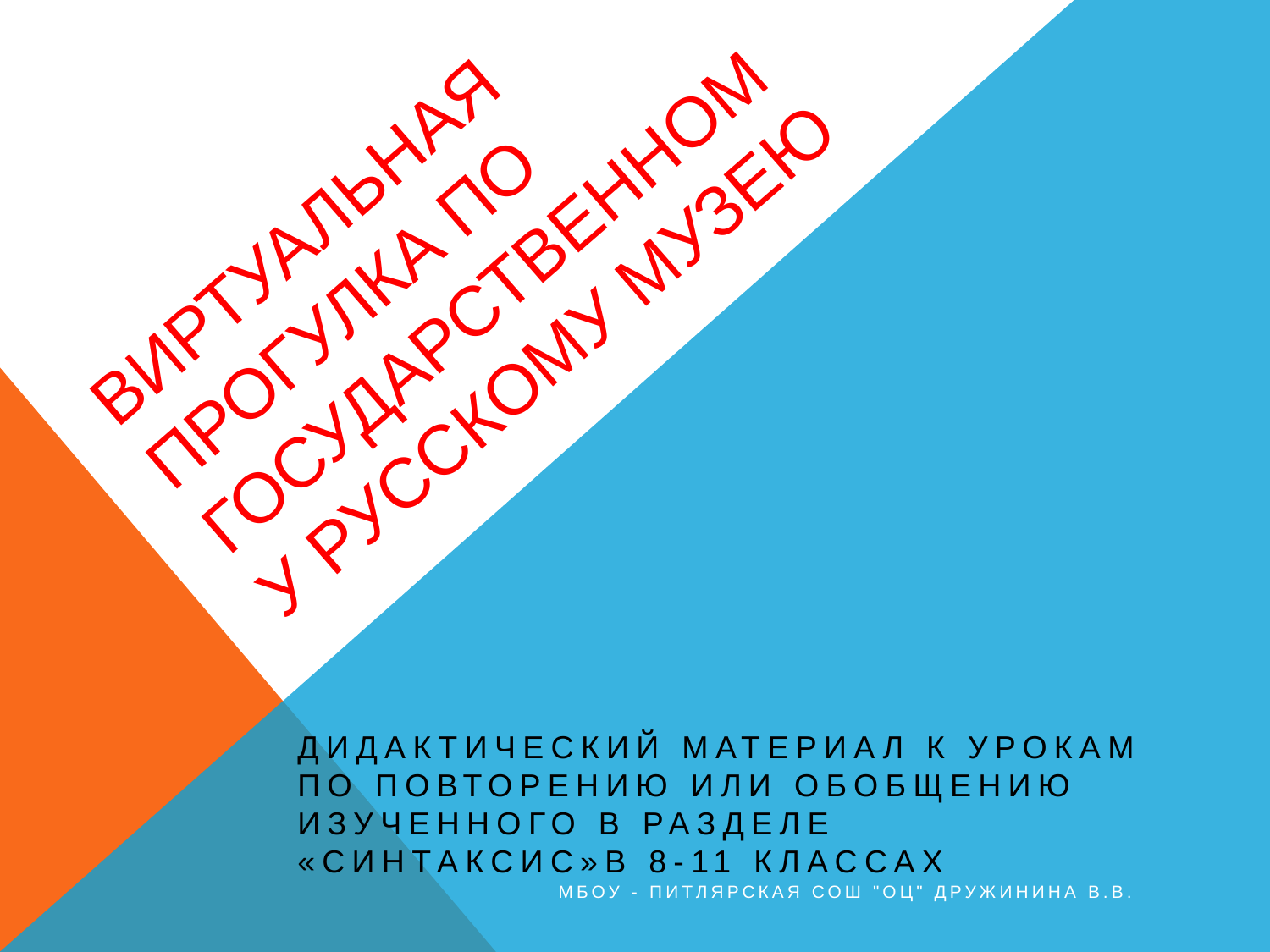

# Виртуальная прогулка по Государственному русскому музею
Дидактический материал К урокам по повторению или обобщению изученного в разделе «синтаксис»в 8-11 классах
МБОУ - Питлярская СОШ "ОЦ" Дружинина В.В.